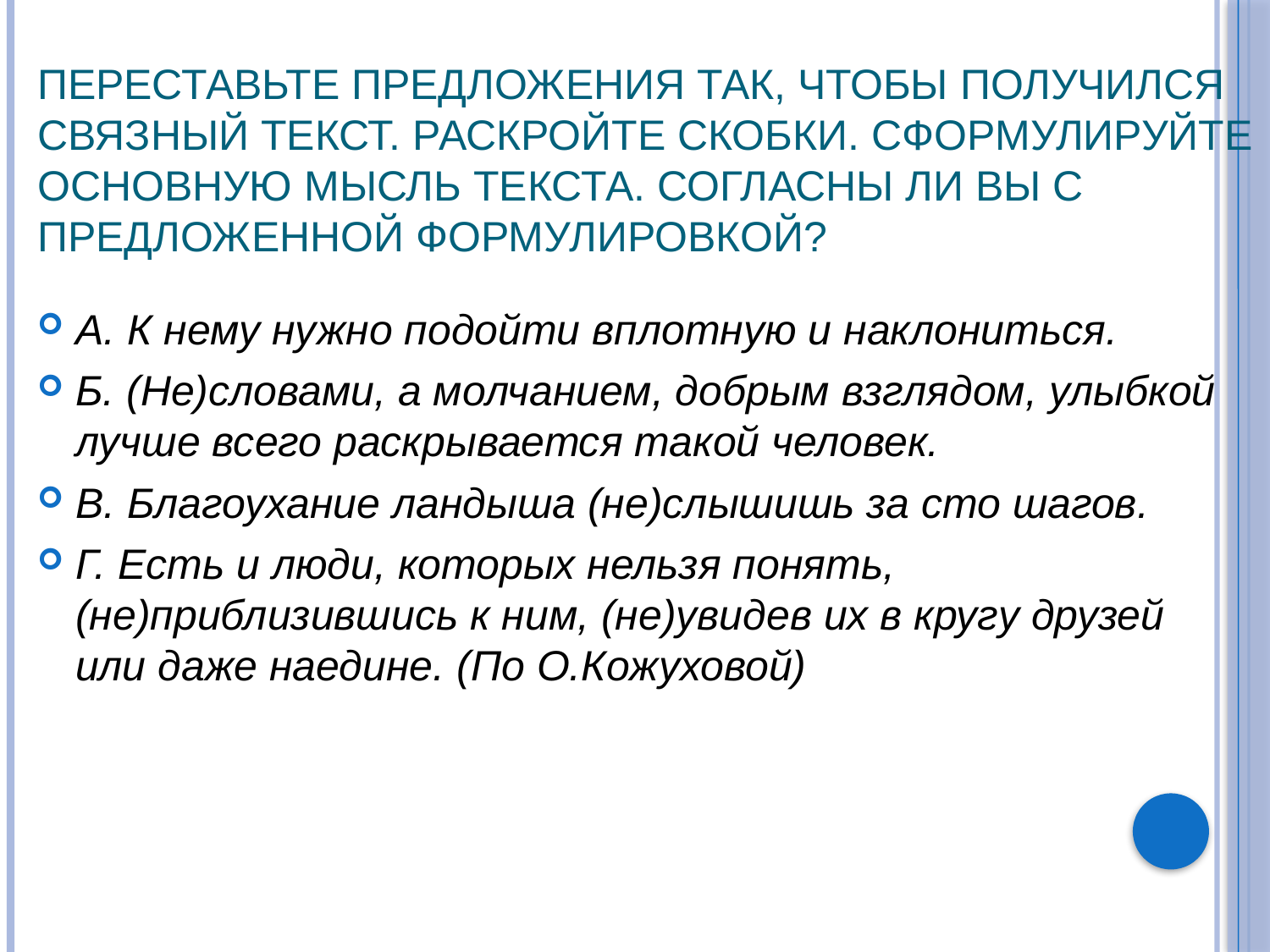

# Переставьте предложения так, чтобы получился связный текст. Раскройте скобки. Сформулируйте основную мысль текста. Согласны ли вы с предложенной формулировкой?
А. К нему нужно подойти вплотную и наклониться.
Б. (Не)словами, а молчанием, добрым взглядом, улыбкой лучше всего раскрывается такой человек.
В. Благоухание ландыша (не)слышишь за сто шагов.
Г. Есть и люди, которых нельзя понять, (не)приблизившись к ним, (не)увидев их в кругу друзей или даже наедине. (По О.Кожуховой)